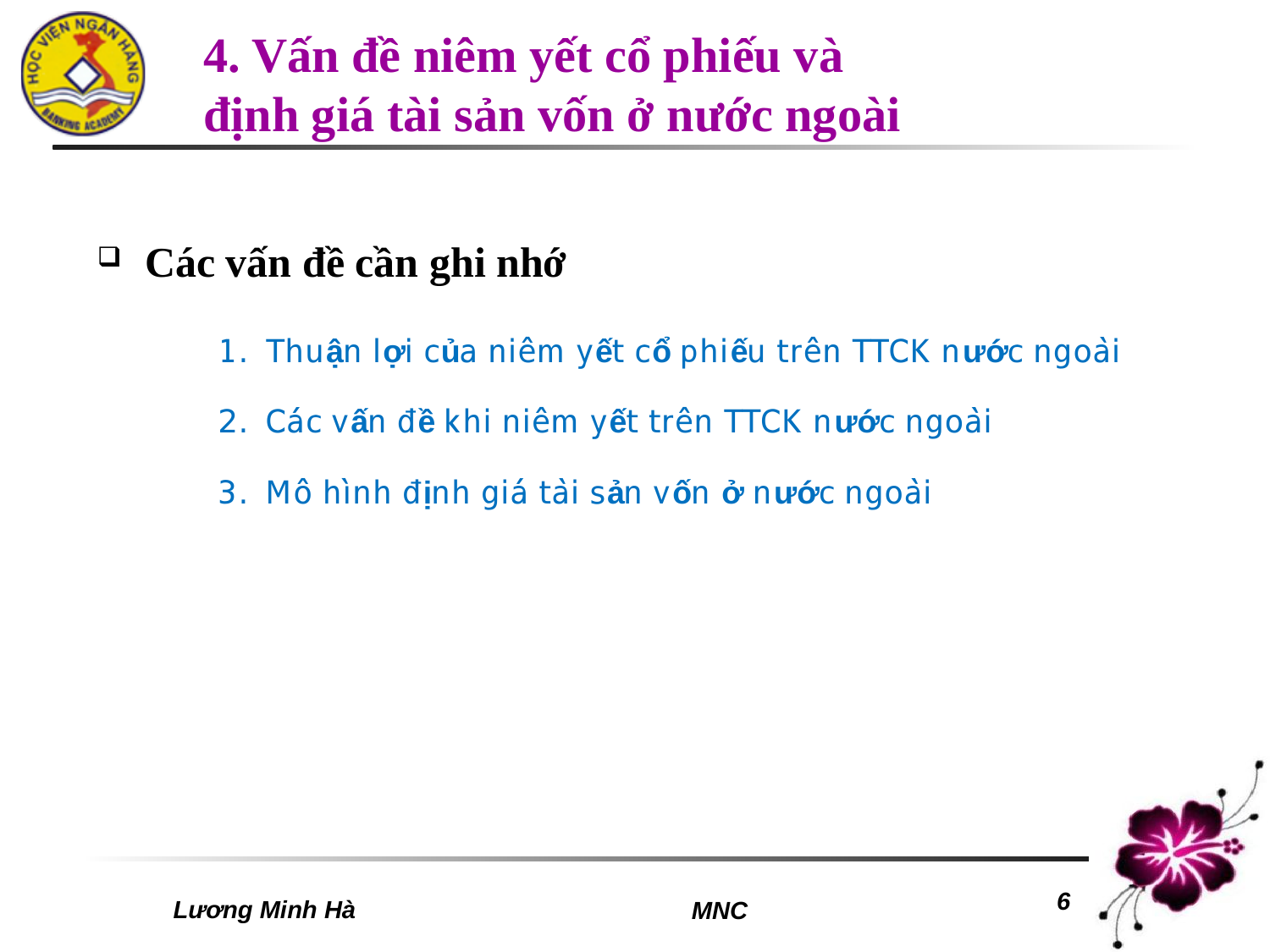

# 4. Vấn đề niêm yết cổ phiếu và định giá tài sản vốn ở nước ngoài
Các vấn đề cần ghi nhớ
Thuận lợi của niêm yết cổ phiếu trên TTCK nước ngoài
Các vấn đề khi niêm yết trên TTCK nước ngoài
Mô hình định giá tài sản vốn ở nước ngoài
Lương Minh Hà